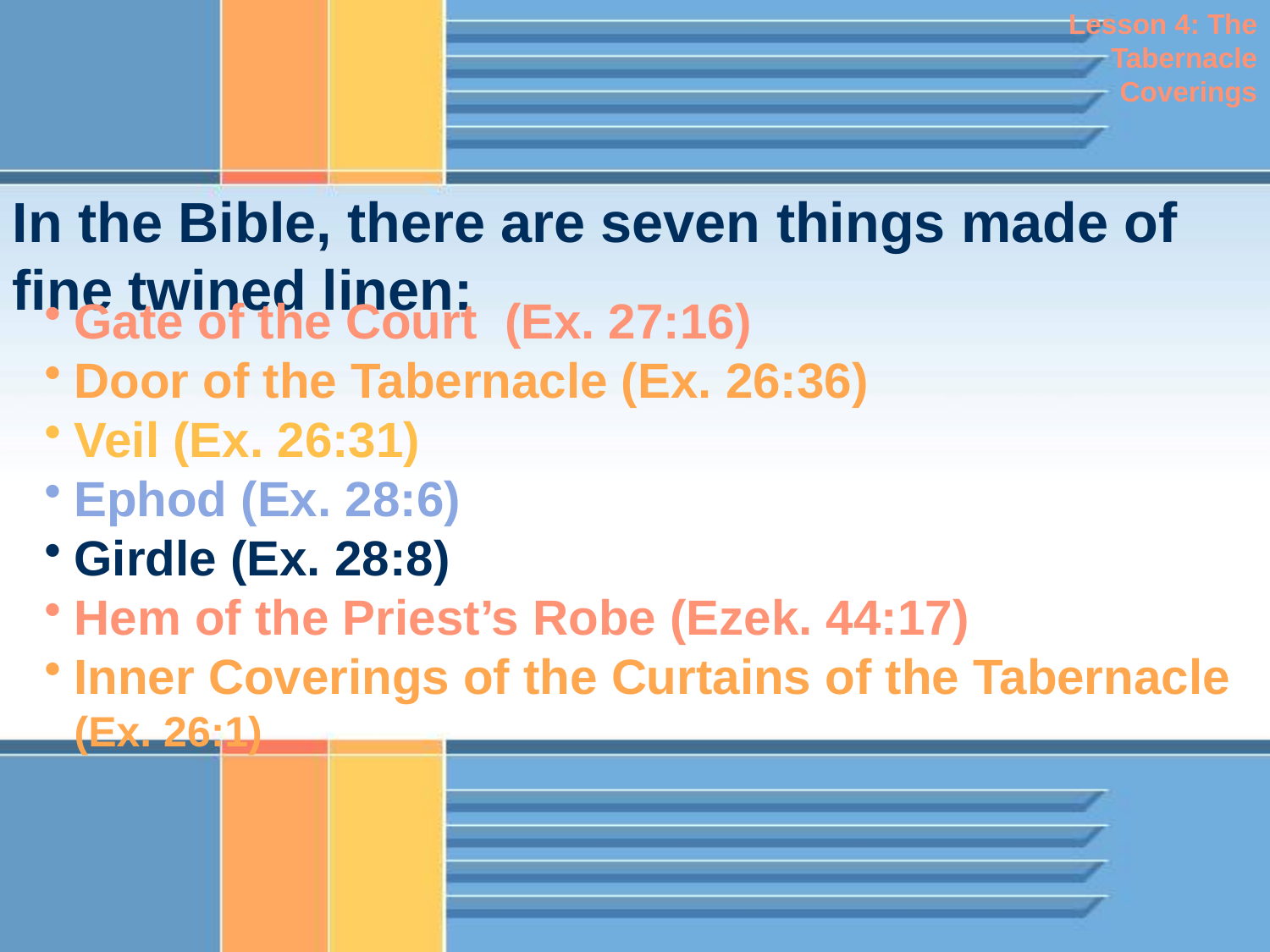

Lesson 4: The Tabernacle Coverings
In the Bible, there are seven things made of fine twined linen:
Gate of the Court  (Ex. 27:16)
Door of the Tabernacle (Ex. 26:36)
Veil (Ex. 26:31)
Ephod (Ex. 28:6)
Girdle (Ex. 28:8)
Hem of the Priest’s Robe (Ezek. 44:17)
Inner Coverings of the Curtains of the Tabernacle  (Ex. 26:1)